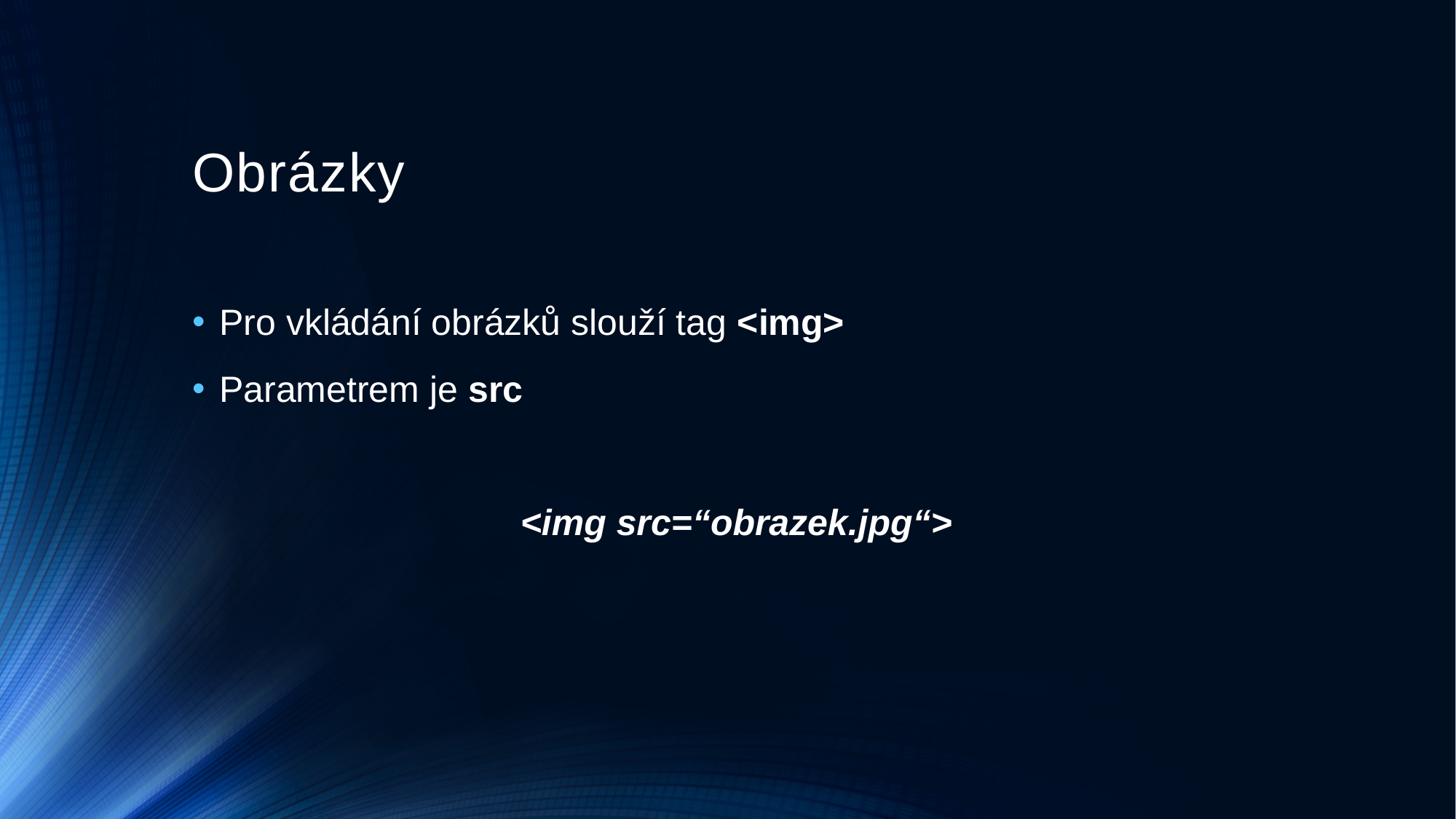

# Obrázky

Pro vkládání obrázků slouží tag <img>
Parametrem je src

			<img src=“obrazek.jpg“>